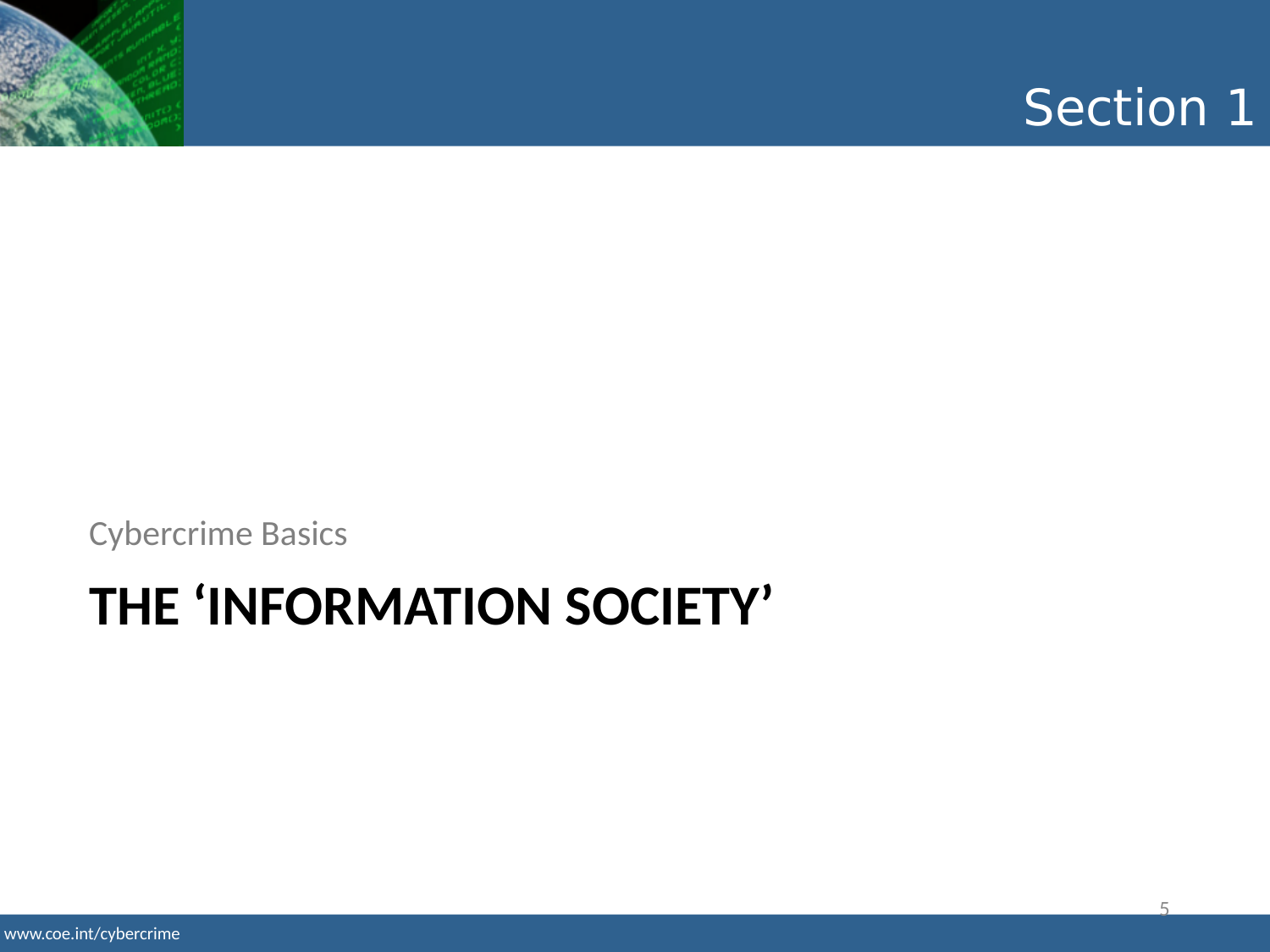

Section 1

Cybercrime Basics

# The ‘information society’
5